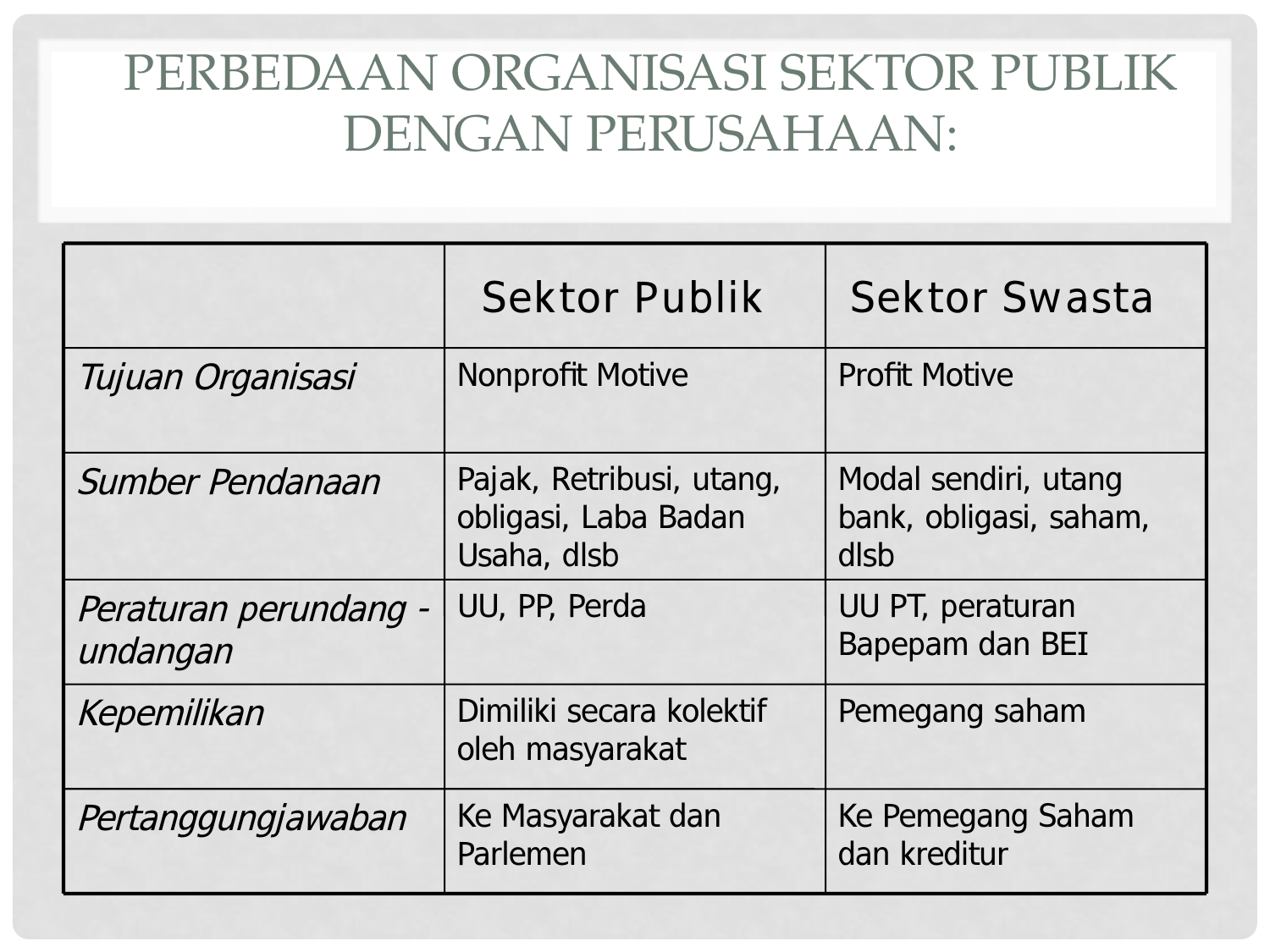

# Perbedaan Organisasi Sektor Publik dengan Perusahaan:

  Sektor Publik

 Sektor Swasta

Tujuan Organisasi

Nonprofit Motive
Profit Motive
Sumber Pendanaan

Pajak, Retribusi, utang, obligasi, Laba Badan Usaha, dlsb
Modal sendiri, utang bank, obligasi, saham, dlsb
Peraturan perundang - undangan

UU, PP, Perda
UU PT, peraturan Bapepam dan BEI
Kepemilikan

Dimiliki secara kolektif oleh masyarakat
Pemegang saham
Pertanggungjawaban

Ke Masyarakat dan Parlemen
Ke Pemegang Saham dan kreditur